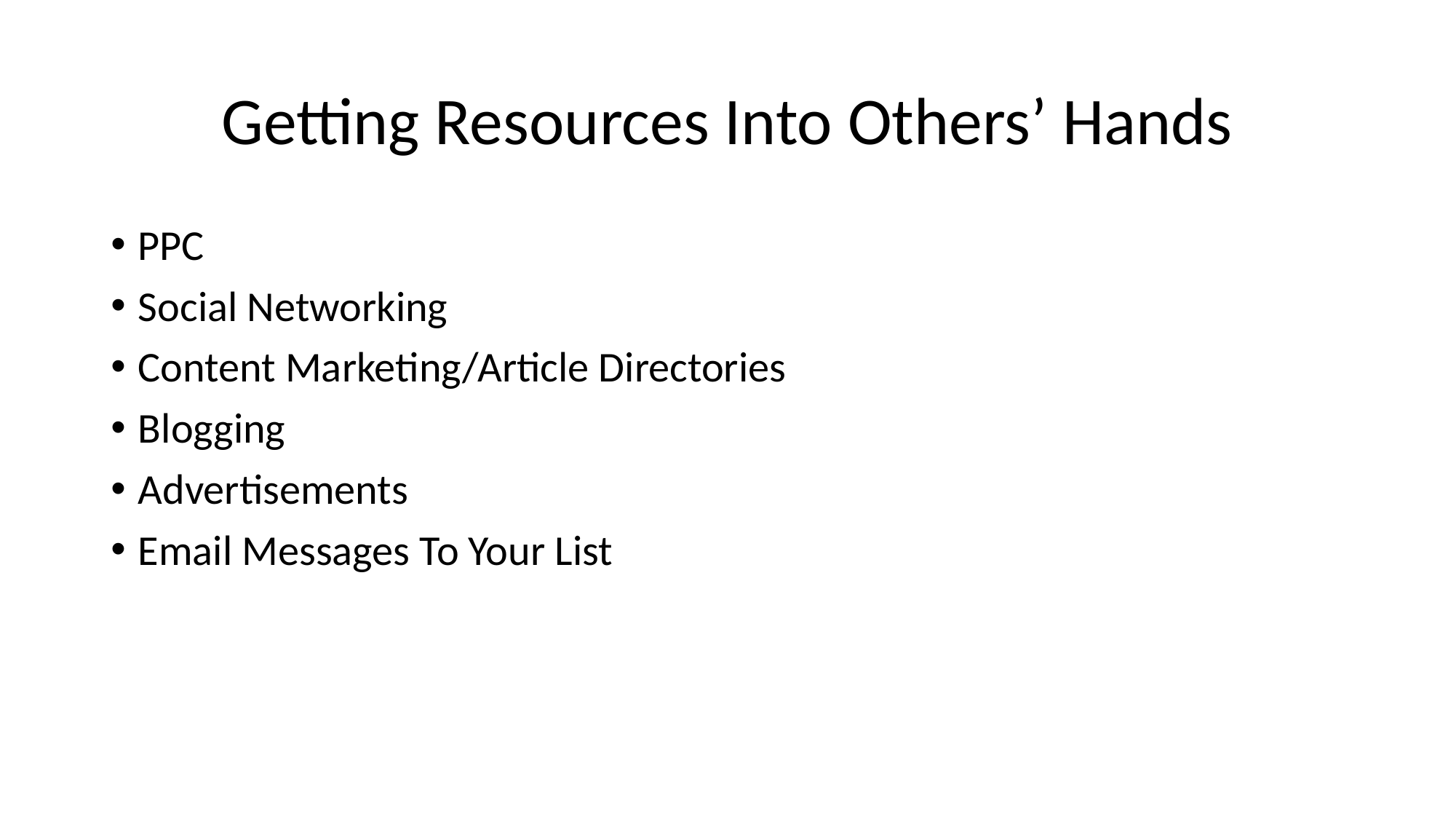

# Getting Resources Into Others’ Hands
PPC
Social Networking
Content Marketing/Article Directories
Blogging
Advertisements
Email Messages To Your List